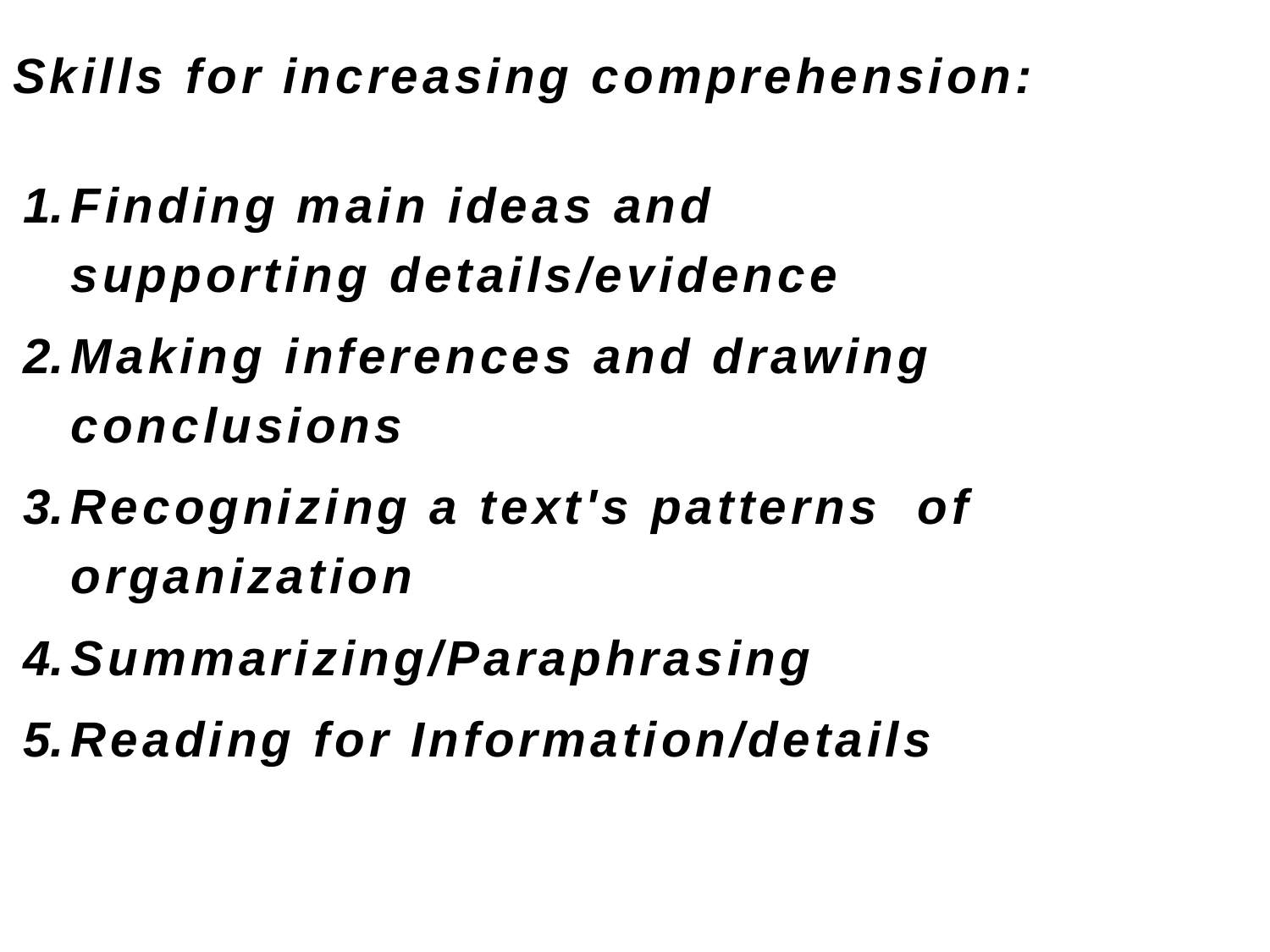

Skills for increasing comprehension:

Finding main ideas and  supporting details/evidence
Making inferences and drawing  conclusions
Recognizing a text's patterns  of organization
Summarizing/Paraphrasing
Reading for Information/details